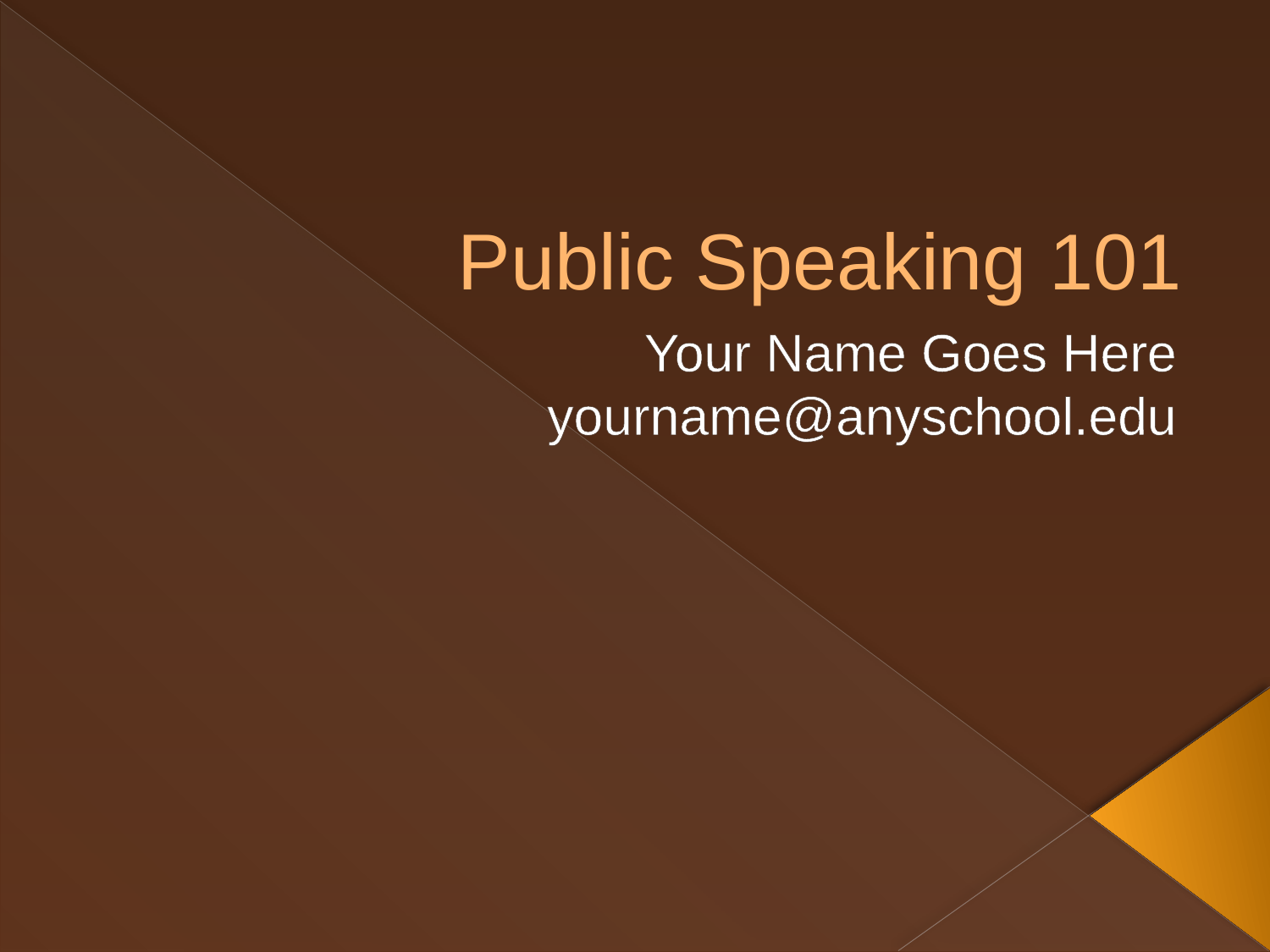

# Public Speaking 101
Your Name Goes Here
yourname@anyschool.edu